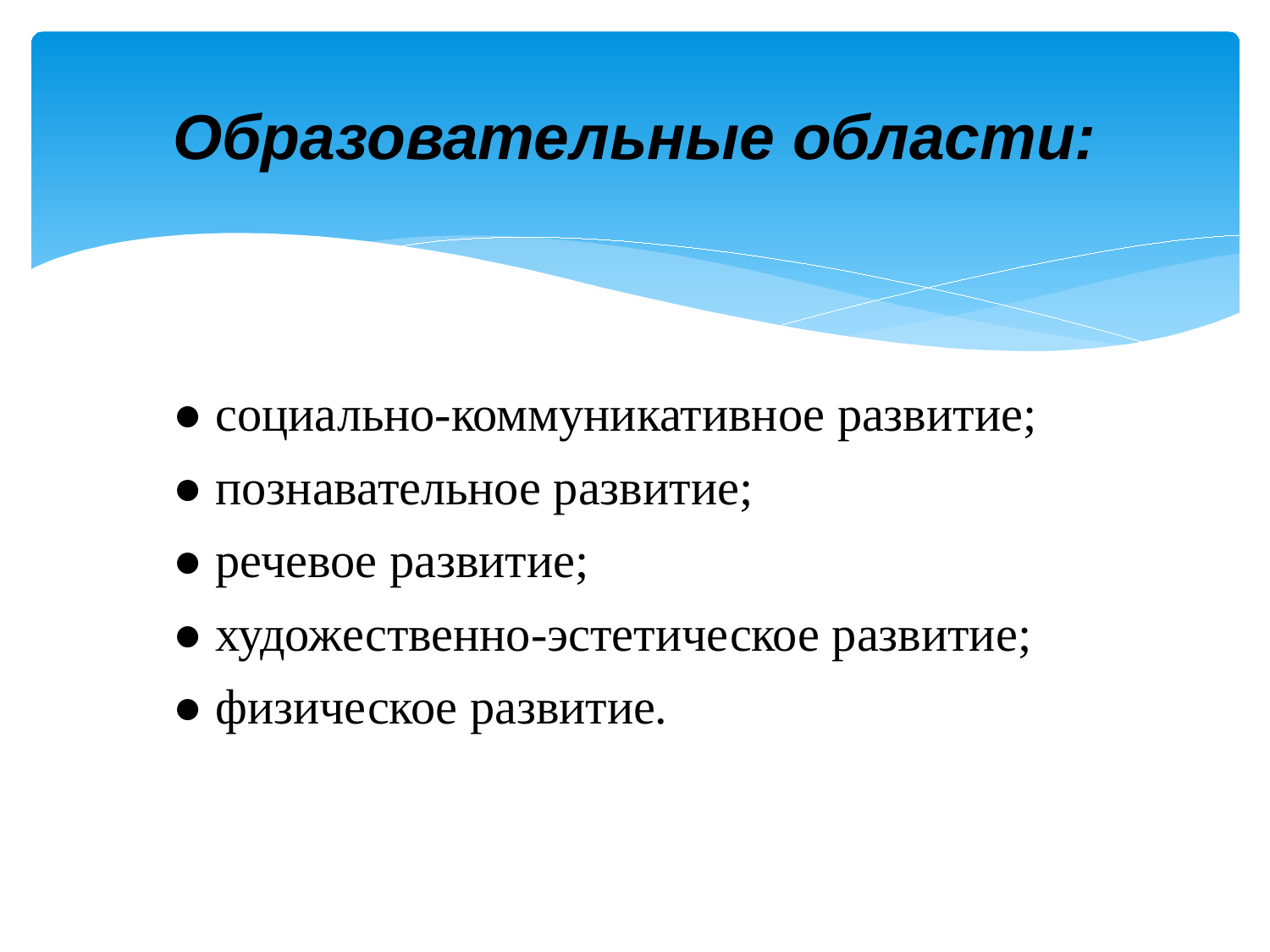

# Образовательные области:
● социально‑коммуникативное развитие;
● познавательное развитие;
● речевое развитие;
● художественно‑эстетическое развитие;
● физическое развитие.